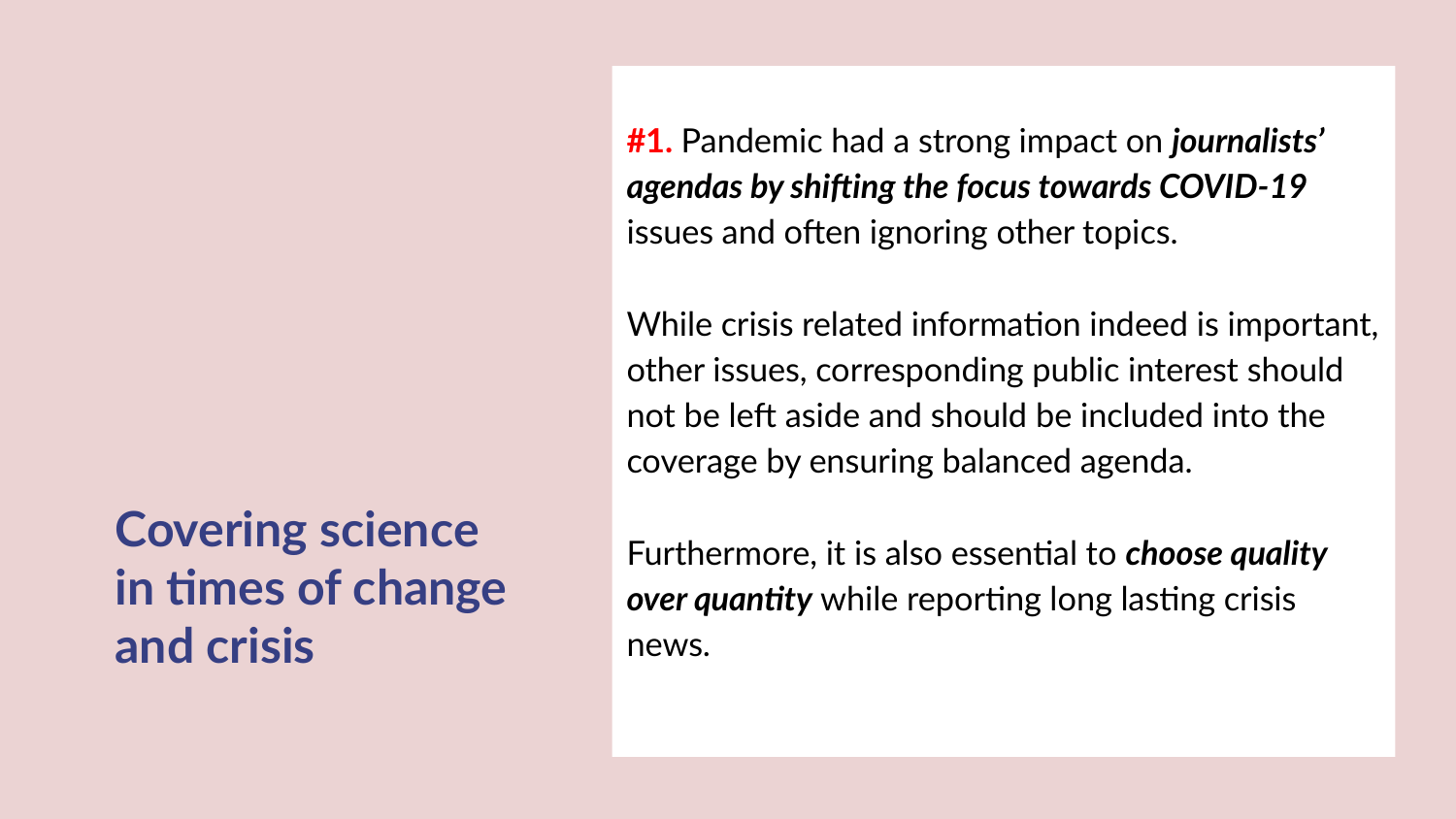

# Covering science in times of change and crisis
#1. Pandemic had a strong impact on journalists’ agendas by shifting the focus towards COVID-19 issues and often ignoring other topics.

While crisis related information indeed is important, other issues, corresponding public interest should not be left aside and should be included into the coverage by ensuring balanced agenda.

Furthermore, it is also essential to choose quality over quantity while reporting long lasting crisis news.